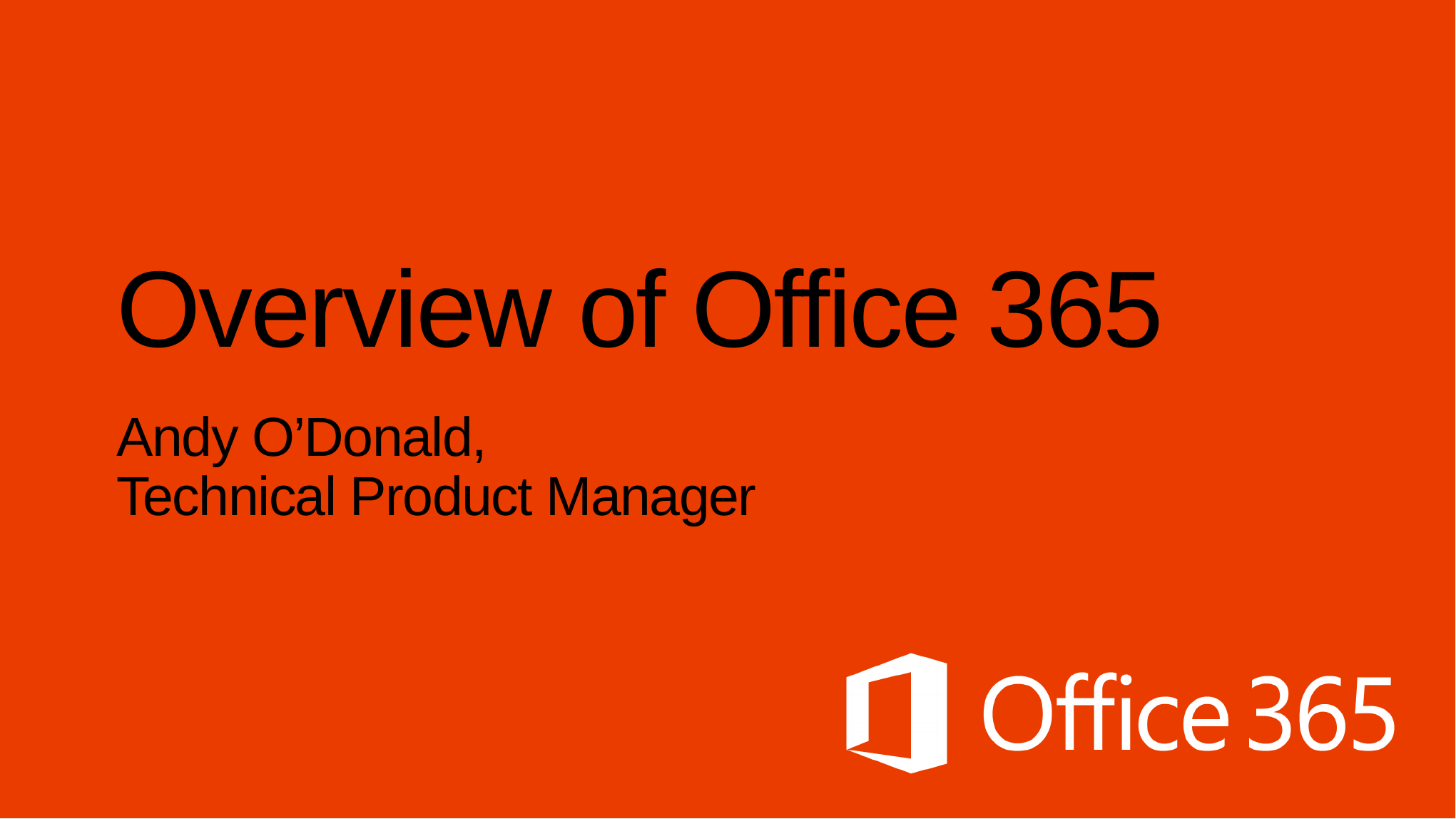

# Overview of Office 365
Andy O’Donald,
Technical Product Manager